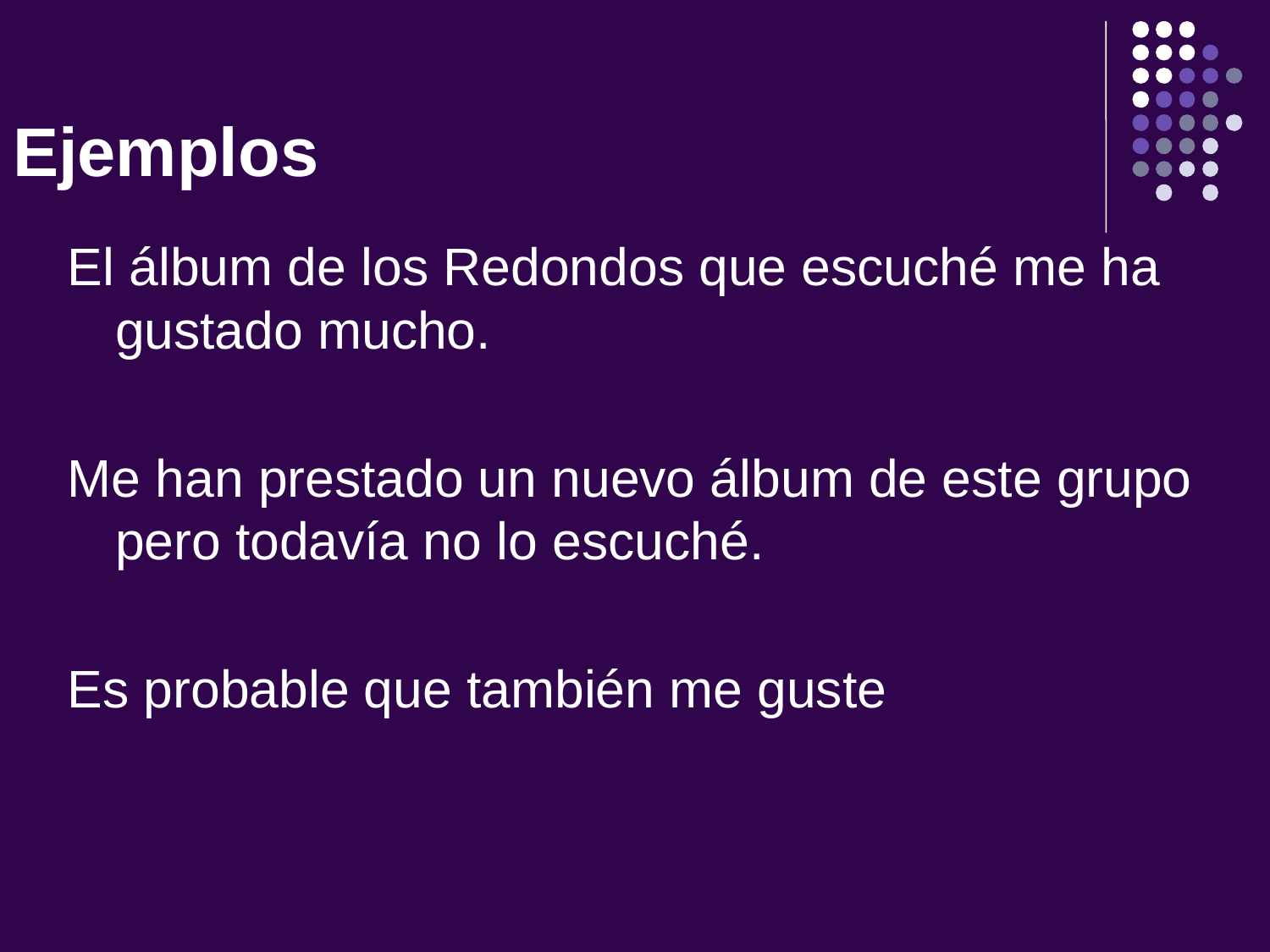

Ejemplos
El álbum de los Redondos que escuché me ha gustado mucho.

Me han prestado un nuevo álbum de este grupo pero todavía no lo escuché.

Es probable que también me guste